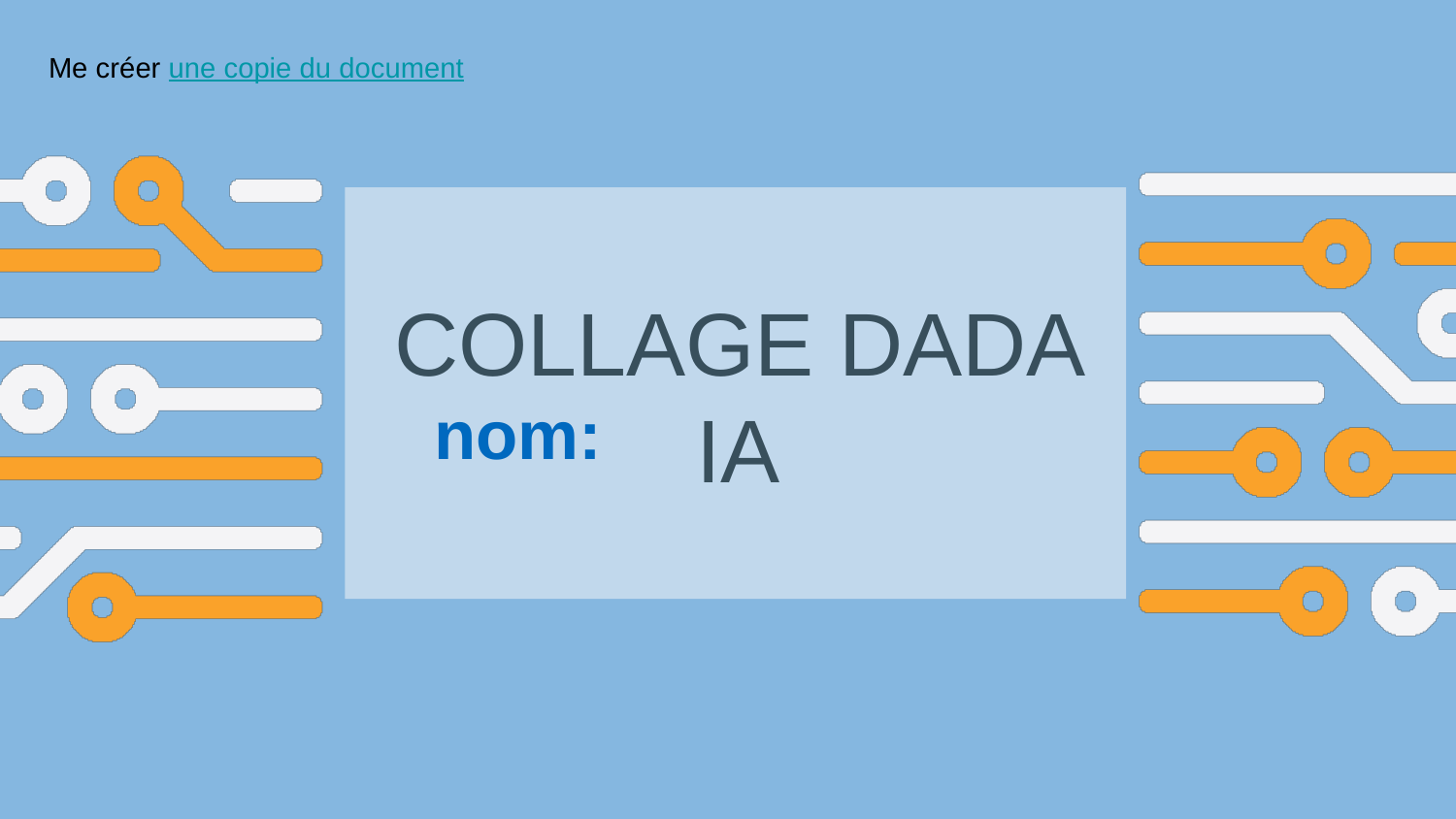

Me créer une copie du document
COLLAGE DADA IA
nom: